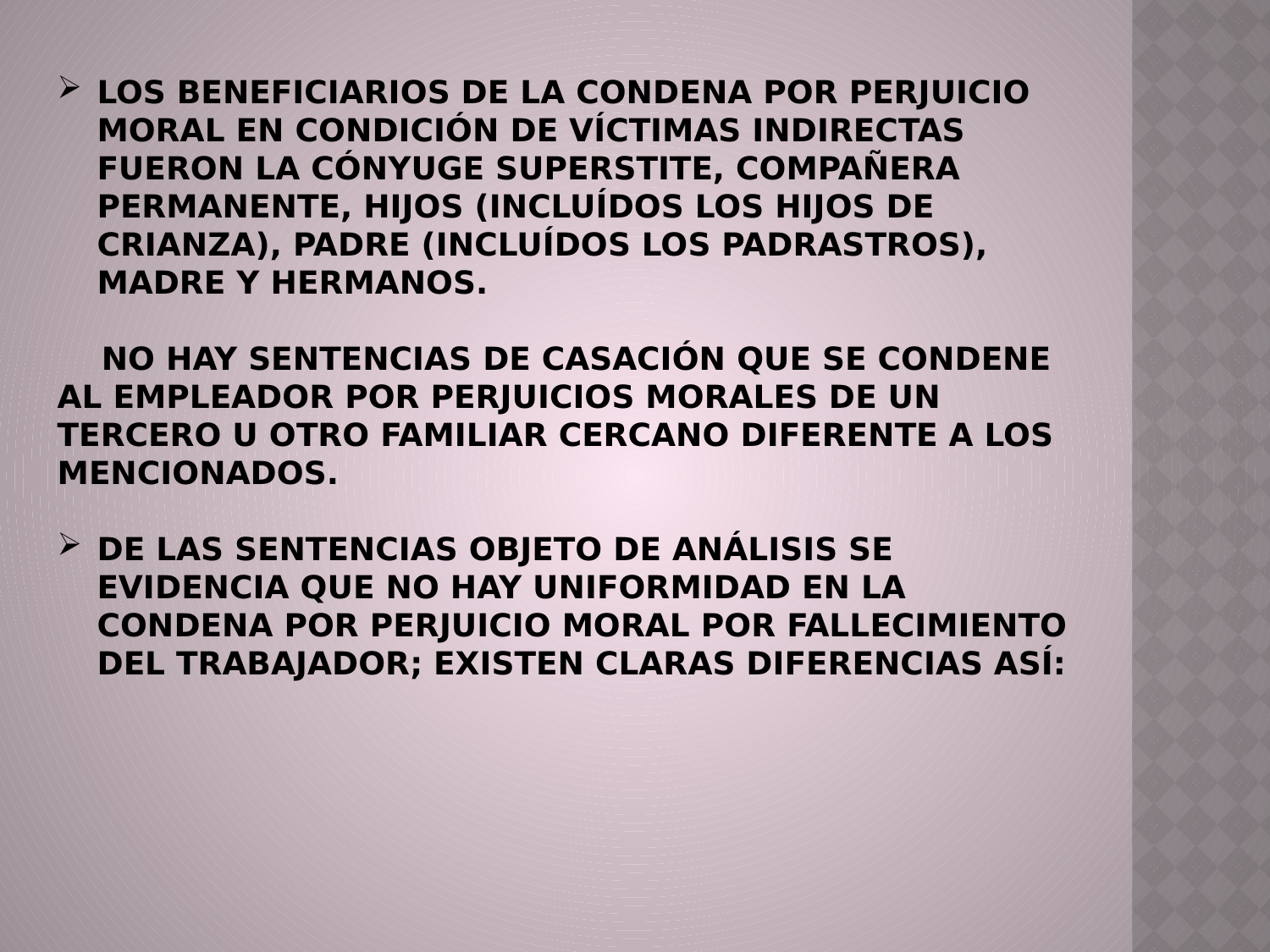

LOS BENEFICIARIOS DE LA CONDENA POR PERJUICIO MORAL EN CONDICIÓN DE VÍCTIMAS INDIRECTAS FUERON LA CÓNYUGE SUPERSTITE, COMPAÑERA PERMANENTE, HIJOS (INCLUÍDOS LOS HIJOS DE CRIANZA), PADRE (INCLUÍDOS LOS PADRASTROS), MADRE Y HERMANOS.

    NO HAY SENTENCIAS DE CASACIÓN QUE SE CONDENE AL EMPLEADOR POR PERJUICIOS MORALES DE UN TERCERO U OTRO FAMILIAR CERCANO DIFERENTE A LOS MENCIONADOS.

DE LAS SENTENCIAS OBJETO DE ANÁLISIS SE EVIDENCIA QUE NO HAY UNIFORMIDAD EN LA CONDENA POR PERJUICIO MORAL POR FALLECIMIENTO DEL TRABAJADOR; EXISTEN CLARAS DIFERENCIAS ASÍ: